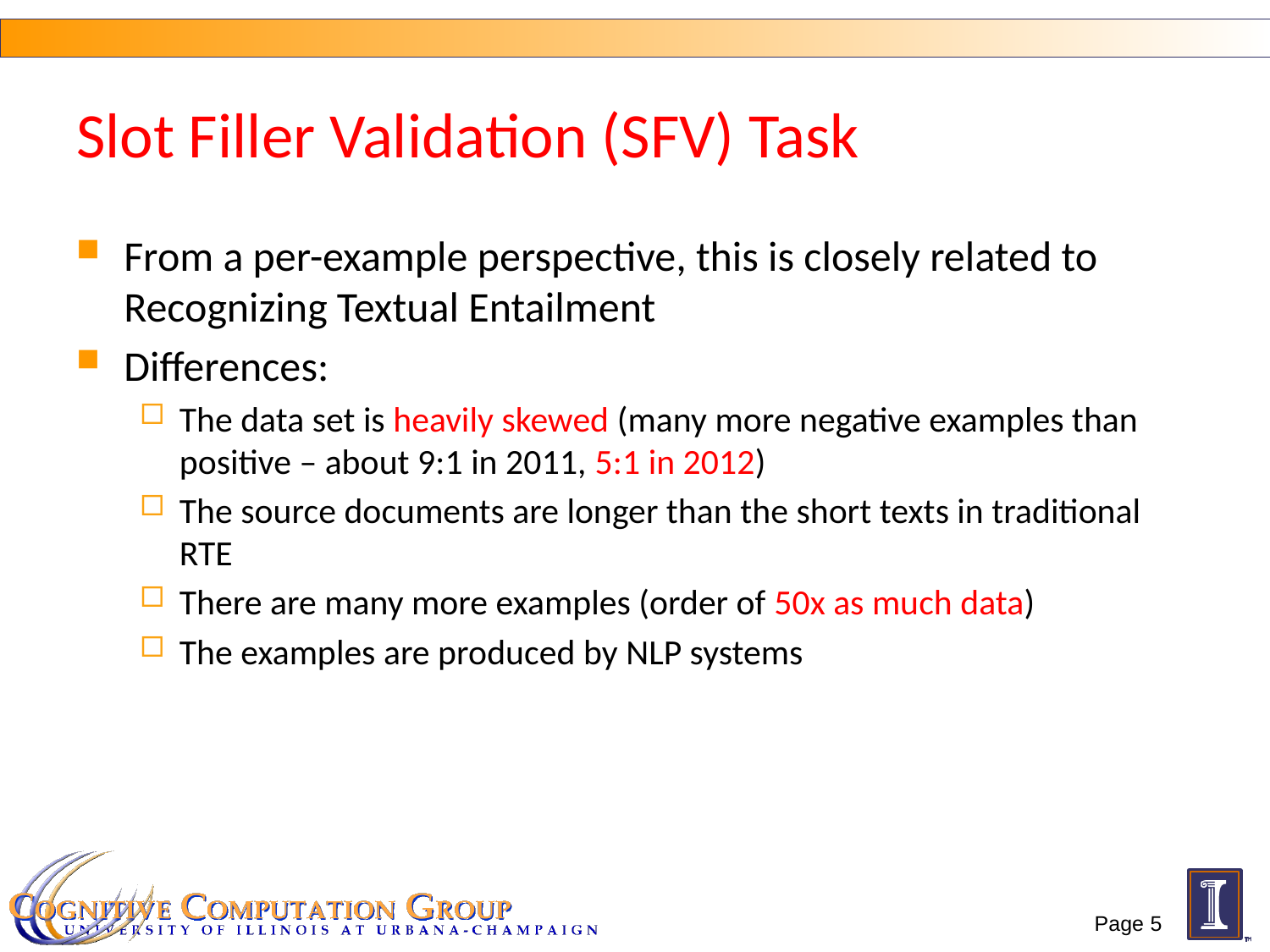

# Slot Filler Validation (SFV) Task
From a per-example perspective, this is closely related to Recognizing Textual Entailment
Differences:
The data set is heavily skewed (many more negative examples than positive – about 9:1 in 2011, 5:1 in 2012)
The source documents are longer than the short texts in traditional RTE
There are many more examples (order of 50x as much data)
The examples are produced by NLP systems
Page 5